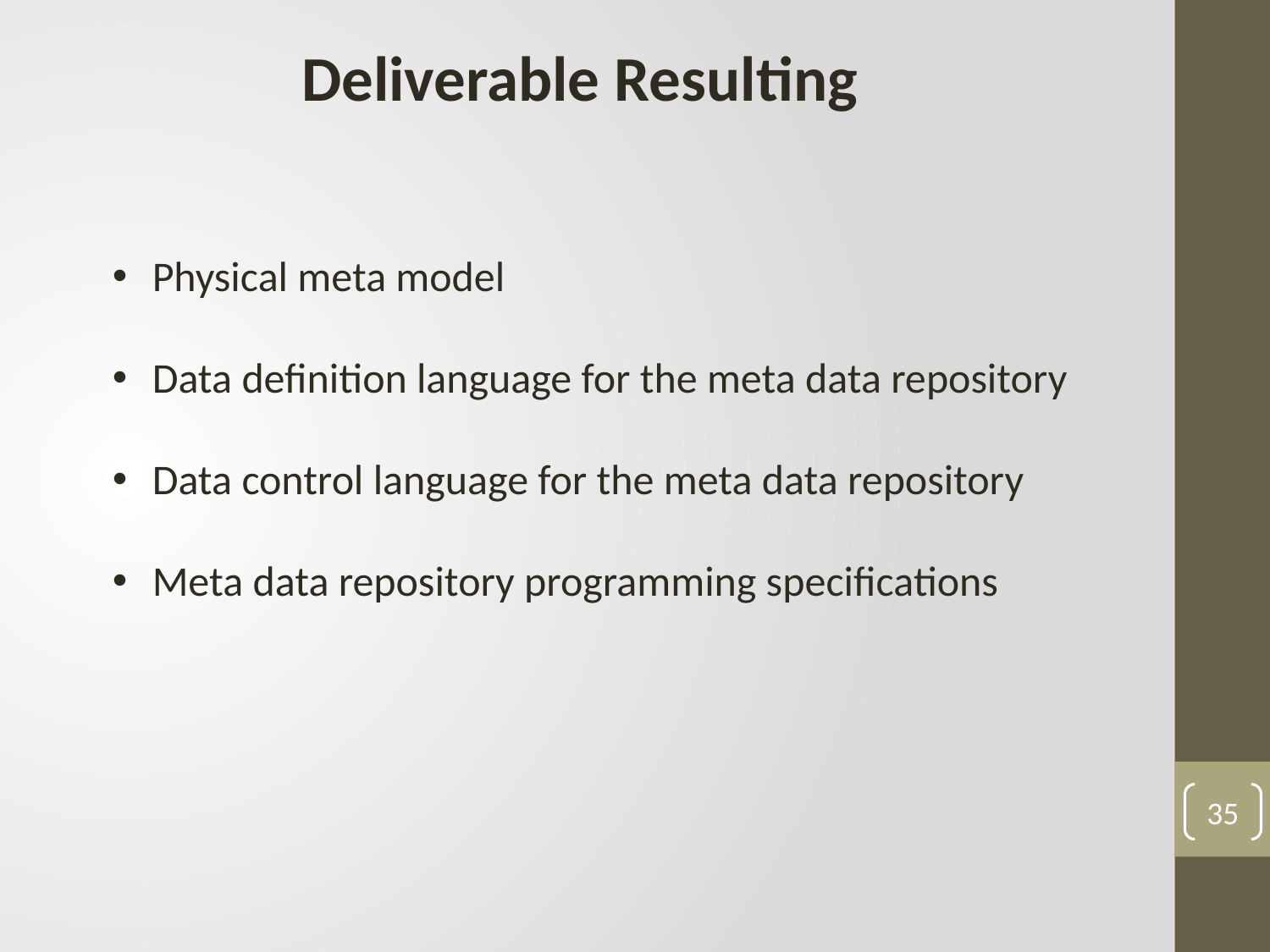

Deliverable Resulting
Physical meta model

Data definition language for the meta data repository

Data control language for the meta data repository

Meta data repository programming specifications
35